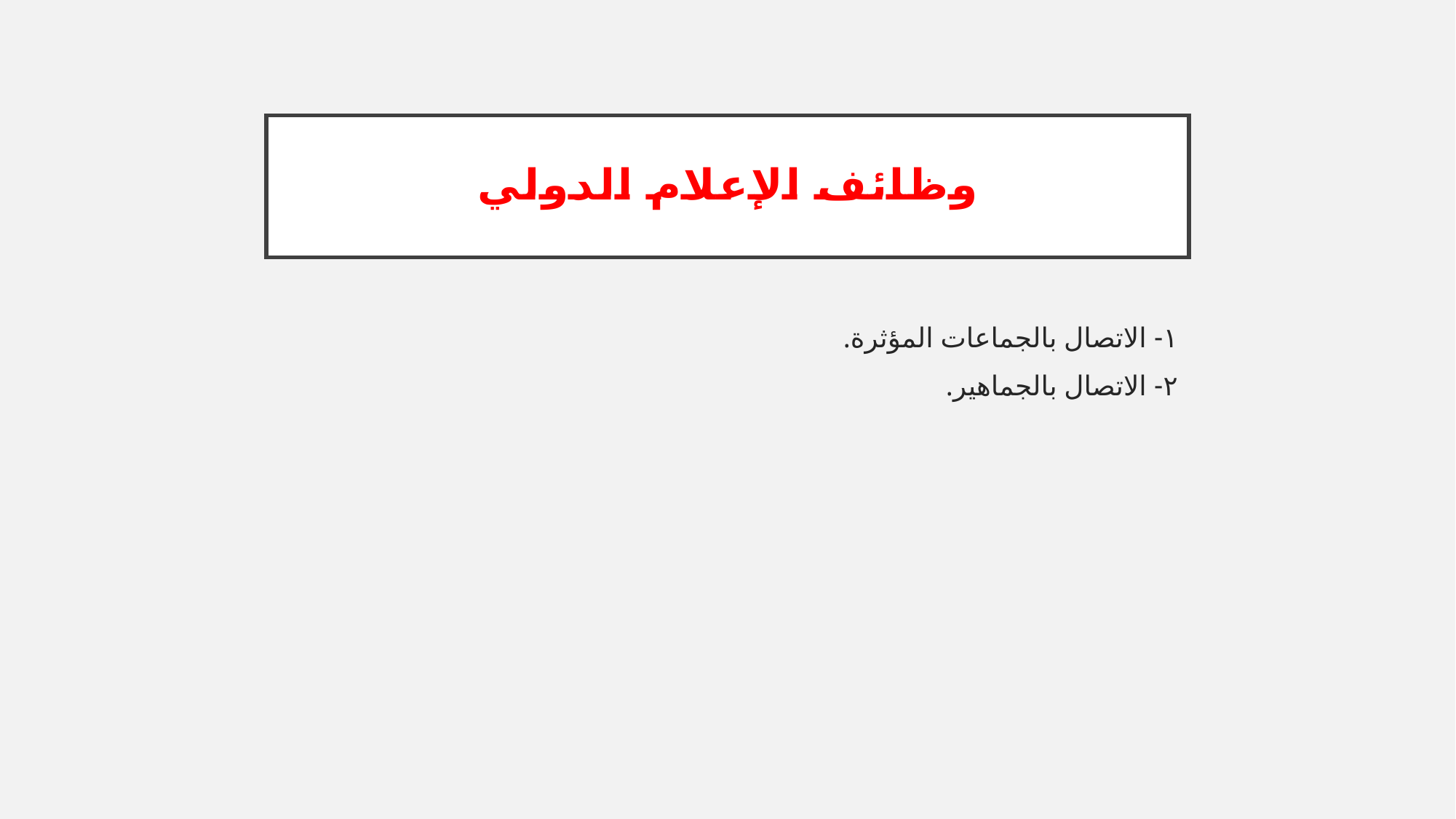

# وظائف الإعلام الدولي
١- الاتصال بالجماعات المؤثرة.
٢- الاتصال بالجماهير.